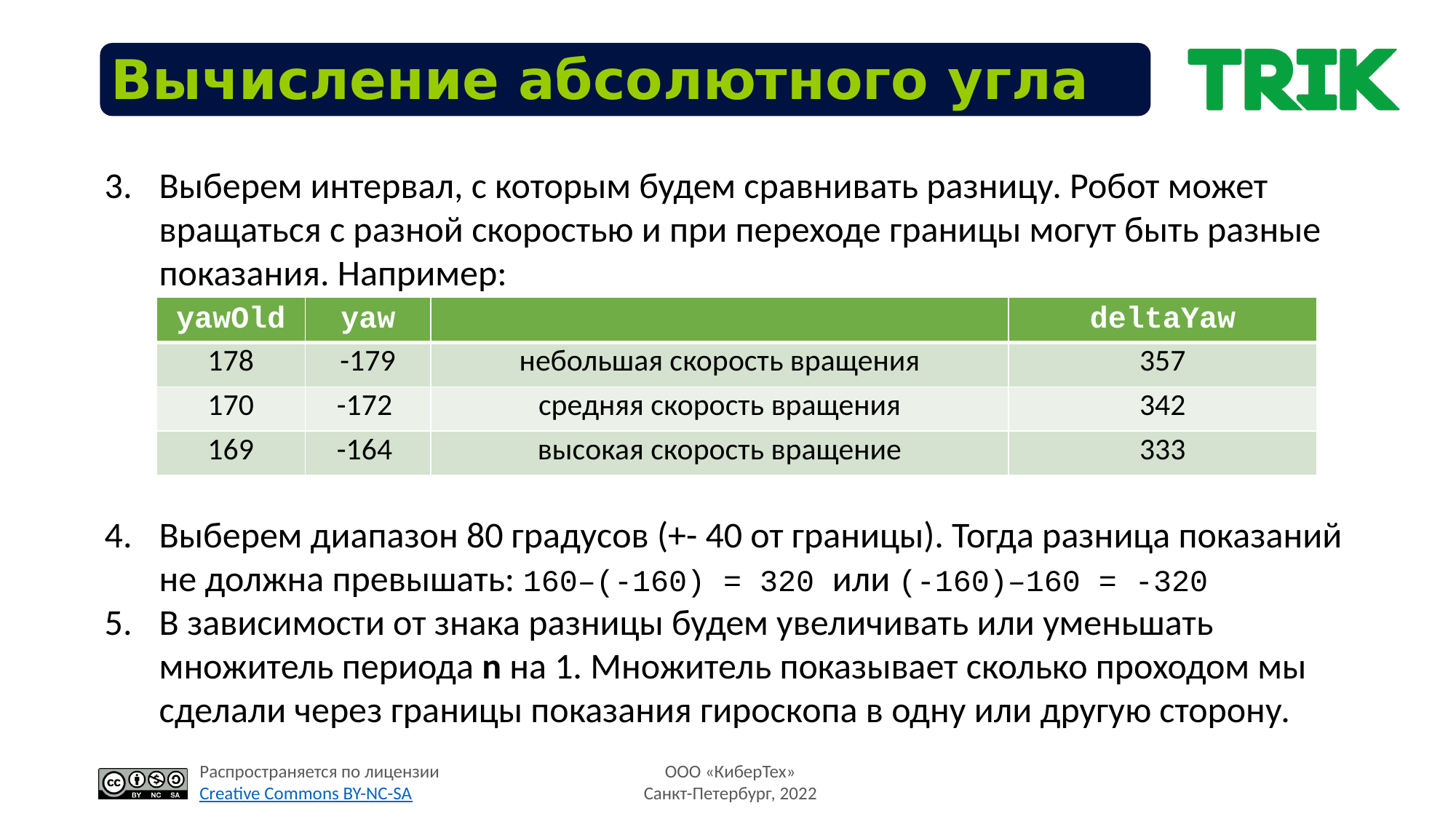

# Вычисление абсолютного угла
Выберем интервал, с которым будем сравнивать разницу. Робот может вращаться с разной скоростью и при переходе границы могут быть разные показания. Например:
Выберем диапазон 80 градусов (+- 40 от границы). Тогда разница показаний не должна превышать: 160–(-160) = 320 или (-160)–160 = -320
В зависимости от знака разницы будем увеличивать или уменьшать множитель периода n на 1. Множитель показывает сколько проходом мы сделали через границы показания гироскопа в одну или другую сторону.

| yawOld | yaw |  | deltaYaw |
| --- | --- | --- | --- |
| 178 | -179 | небольшая скорость вращения | 357 |
| 170 | -172 | средняя скорость вращения | 342 |
| 169 | -164 | высокая скорость вращение | 333 |